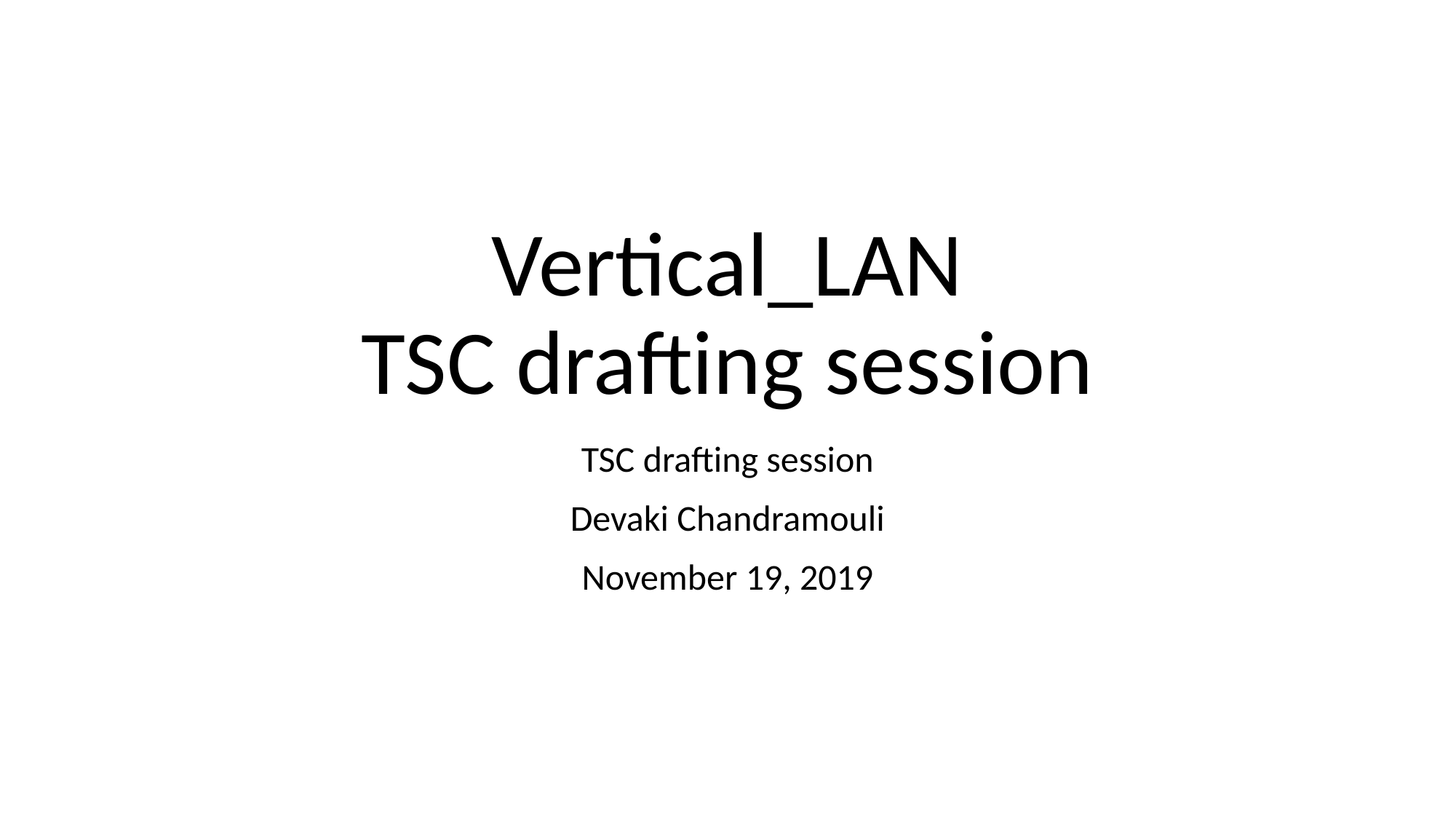

# Vertical_LAN TSC drafting session
TSC drafting session
Devaki Chandramouli
November 19, 2019